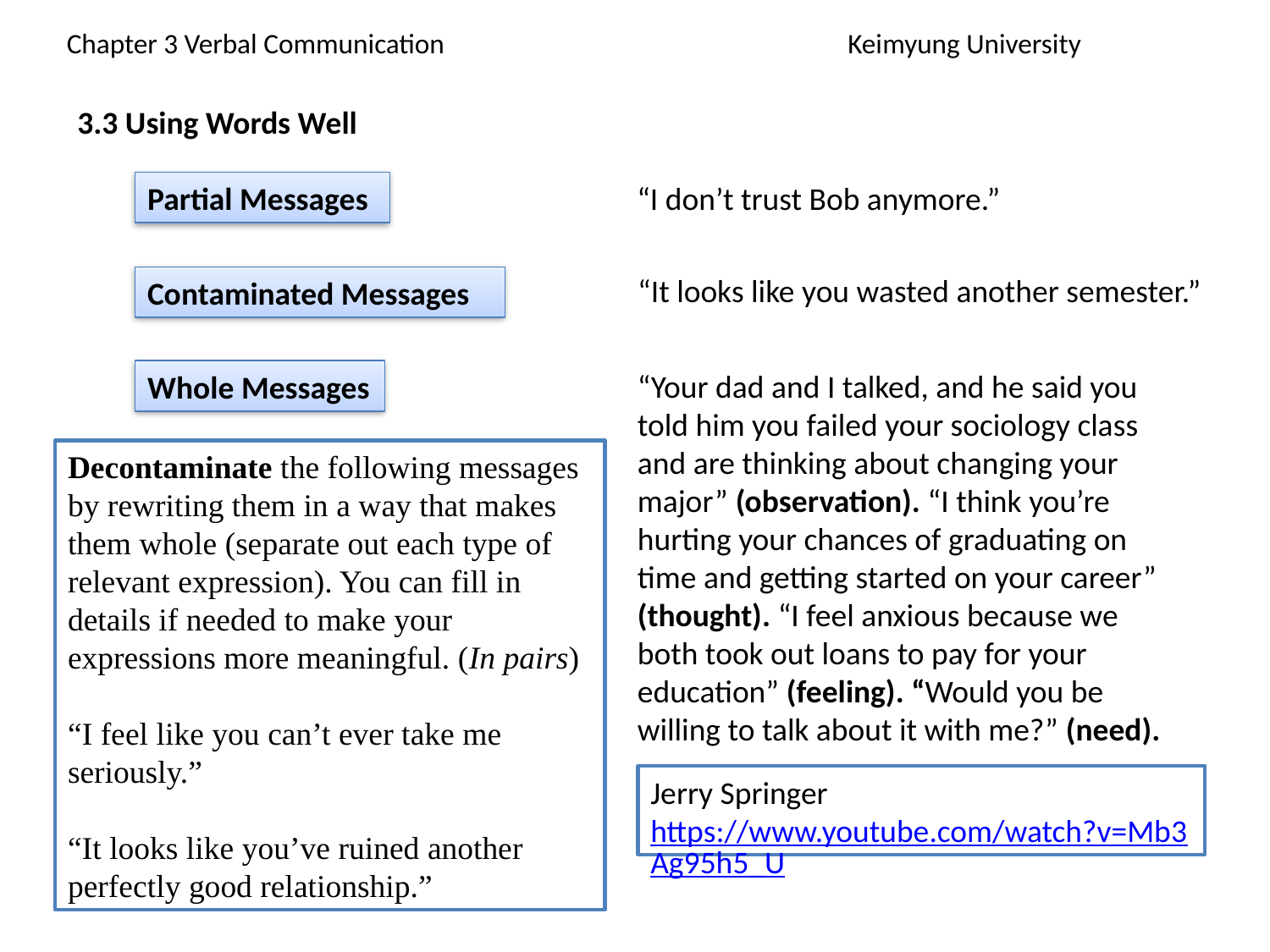

Chapter 3 Verbal Communication 			   Keimyung University
3.3 Using Words Well
Partial Messages
 “I don’t trust Bob anymore.”
 “It looks like you wasted another semester.”
Contaminated Messages
“Your dad and I talked, and he said you told him you failed your sociology class and are thinking about changing your major” (observation). “I think you’re hurting your chances of graduating on time and getting started on your career” (thought). “I feel anxious because we both took out loans to pay for your education” (feeling). “Would you be willing to talk about it with me?” (need).
Whole Messages
Decontaminate the following messages by rewriting them in a way that makes them whole (separate out each type of relevant expression). You can fill in details if needed to make your expressions more meaningful. (In pairs)

“I feel like you can’t ever take me seriously.”

“It looks like you’ve ruined another perfectly good relationship.”
Jerry Springer
https://www.youtube.com/watch?v=Mb3Ag95h5_U